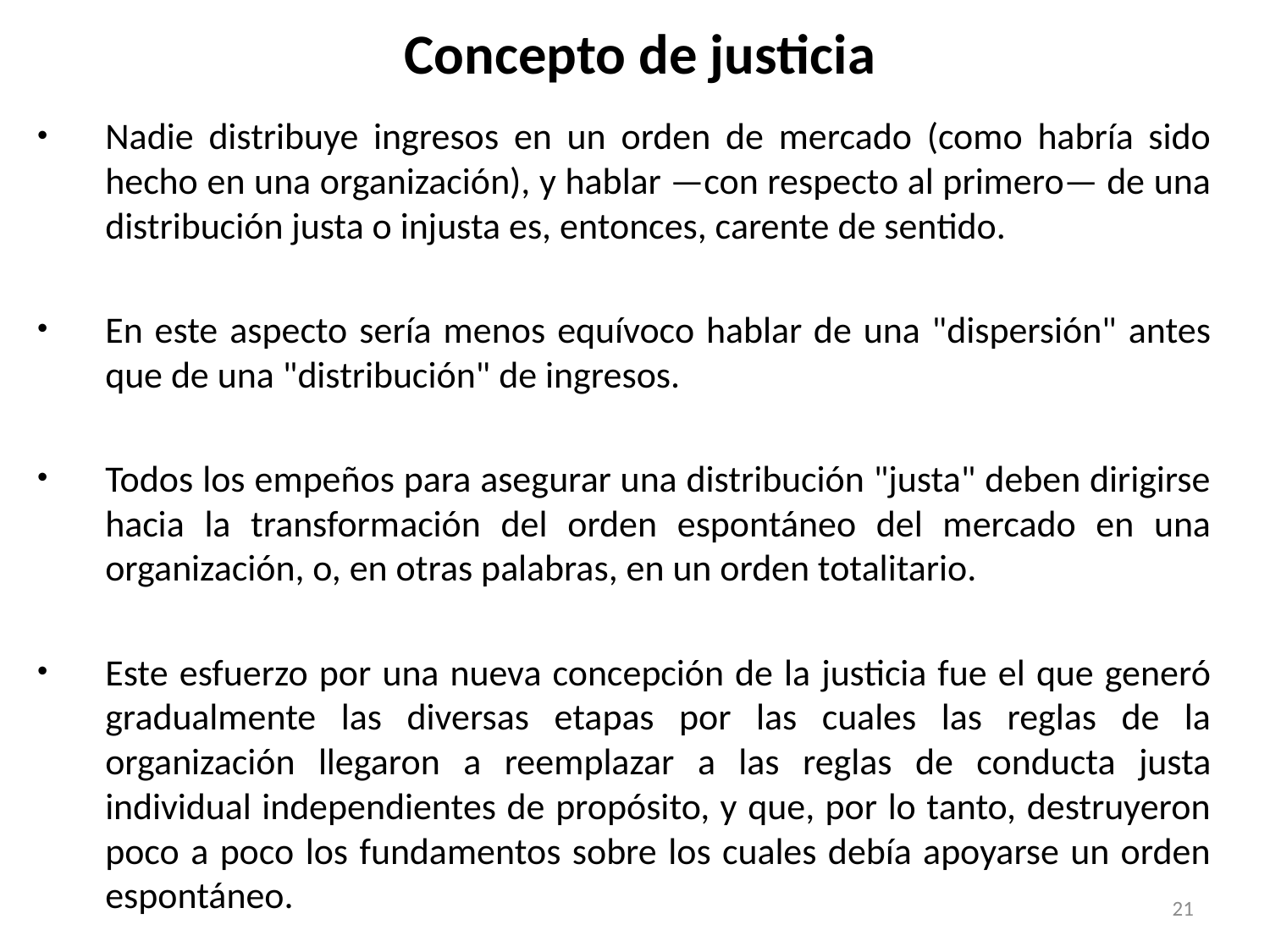

# Concepto de justicia
Nadie distribuye ingresos en un orden de mercado (como habría sido hecho en una organización), y hablar —con respecto al primero— de una distribución justa o injusta es, entonces, carente de sentido.

En este aspecto sería menos equívoco hablar de una "dispersión" antes que de una "distribución" de ingresos.

Todos los empeños para asegurar una distribución "justa" deben dirigirse hacia la transformación del orden espontáneo del mercado en una organización, o, en otras palabras, en un orden totalitario.

Este esfuerzo por una nueva concepción de la justicia fue el que generó gradualmente las diversas etapas por las cuales las reglas de la organización llegaron a reemplazar a las reglas de conducta justa individual independientes de propósito, y que, por lo tanto, destruyeron poco a poco los fundamentos sobre los cuales debía apoyarse un orden espontáneo.
21